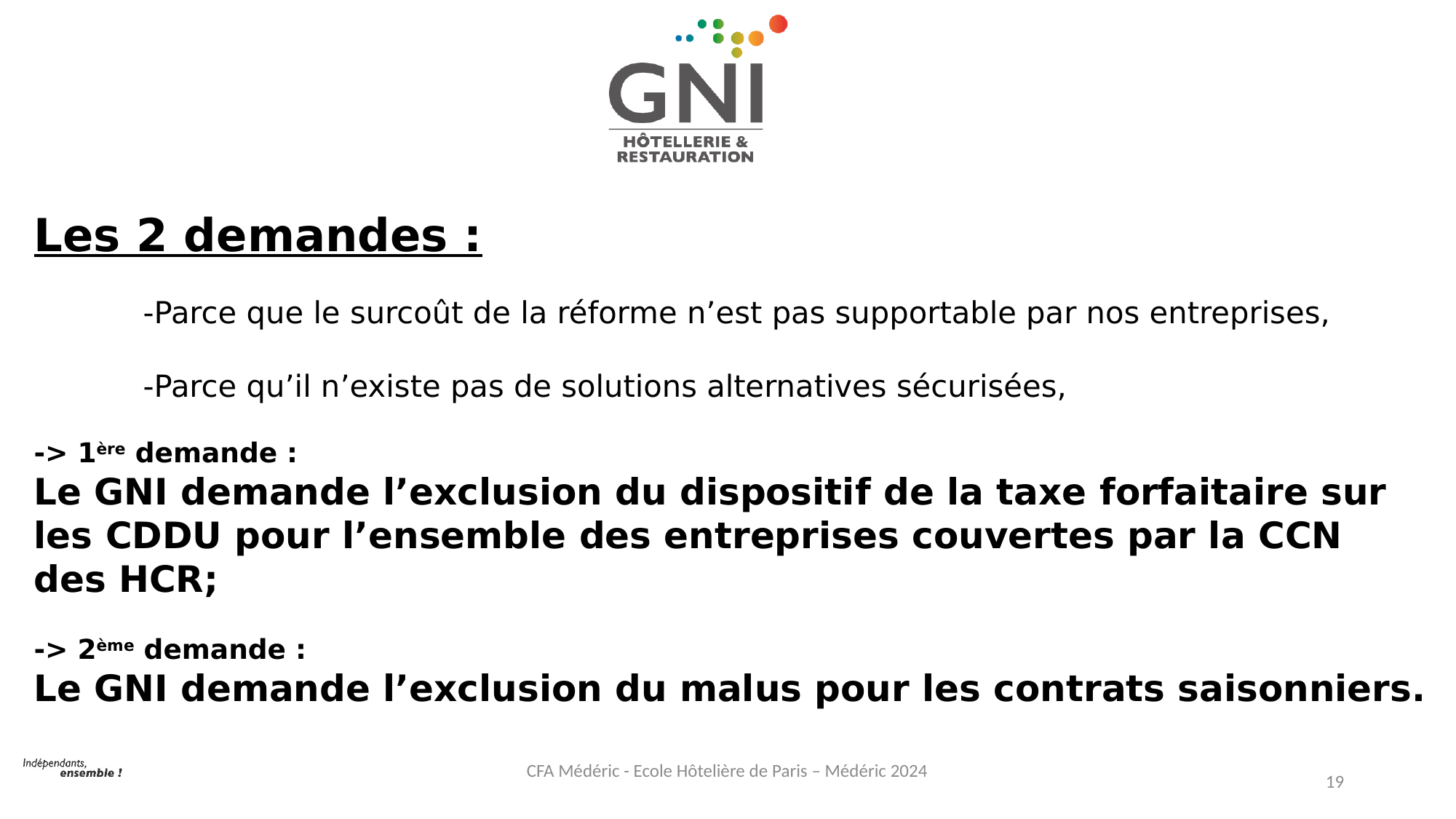

Les 2 demandes :

	-Parce que le surcoût de la réforme n’est pas supportable par nos entreprises,

	-Parce qu’il n’existe pas de solutions alternatives sécurisées,

-> 1ère demande :
Le GNI demande l’exclusion du dispositif de la taxe forfaitaire sur les CDDU pour l’ensemble des entreprises couvertes par la CCN des HCR;

-> 2ème demande :
Le GNI demande l’exclusion du malus pour les contrats saisonniers.
CFA Médéric - Ecole Hôtelière de Paris – Médéric 2024

19